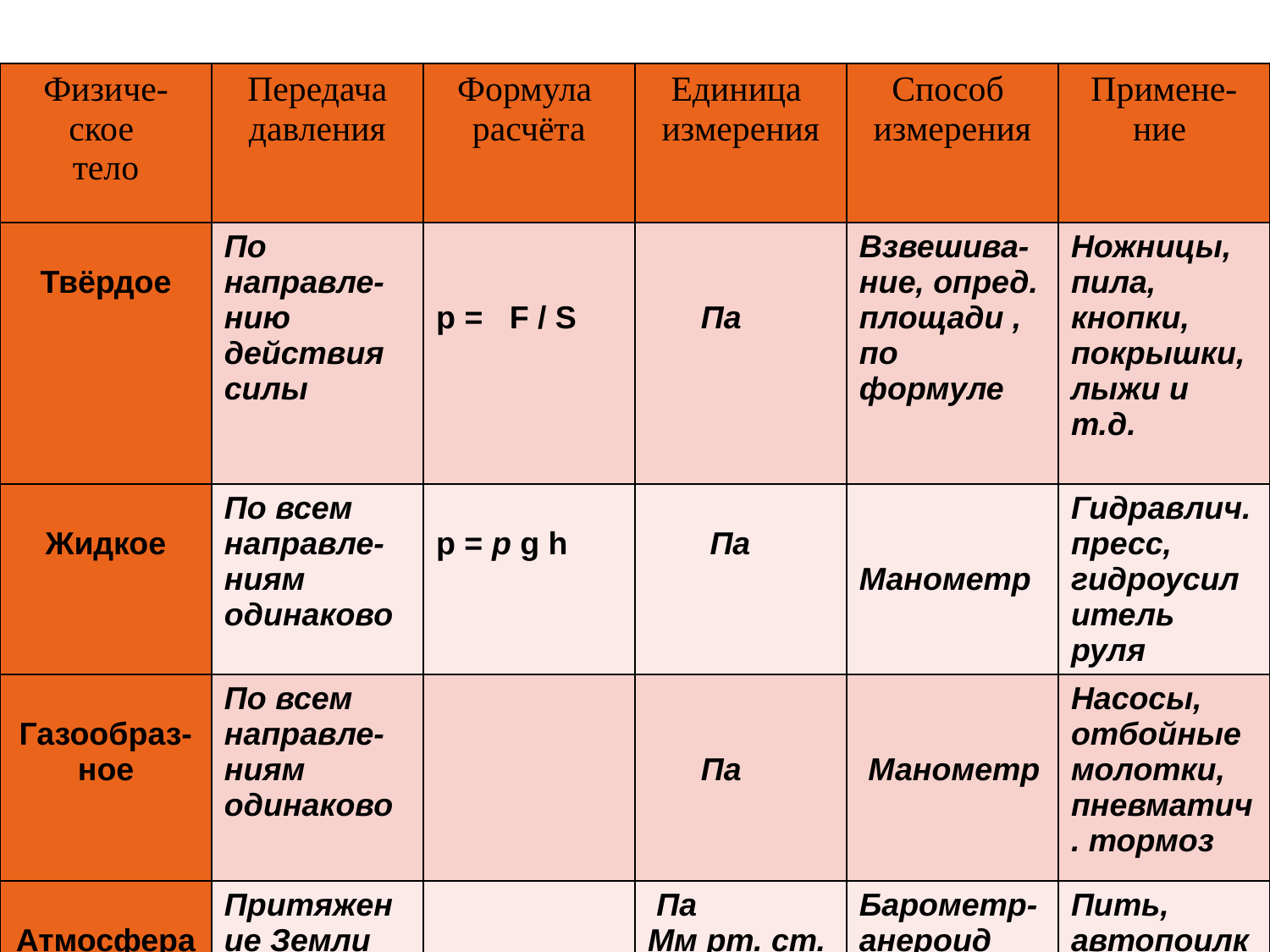

#
| Физиче-ское тело | Передача давления | Формула расчёта | Единица измерения | Способ измерения | Примене-ние |
| --- | --- | --- | --- | --- | --- |
| Твёрдое | По направле-нию действия силы | p = F / S | Па | Взвешива-ние, опред. площади , по формуле | Ножницы, пила, кнопки, покрышки, лыжи и т.д. |
| Жидкое | По всем направле-ниям одинаково | p = p g h | Па | Манометр | Гидравлич. пресс, гидроусилитель руля |
| Газообраз-ное | По всем направле-ниям одинаково |  | Па | Манометр | Насосы, отбойные молотки, пневматич. тормоз |
| Атмосфера | Притяжение Земли |  | Па Мм рт. ст. | Барометр-анероид | Пить, автопоилки и т.д. |